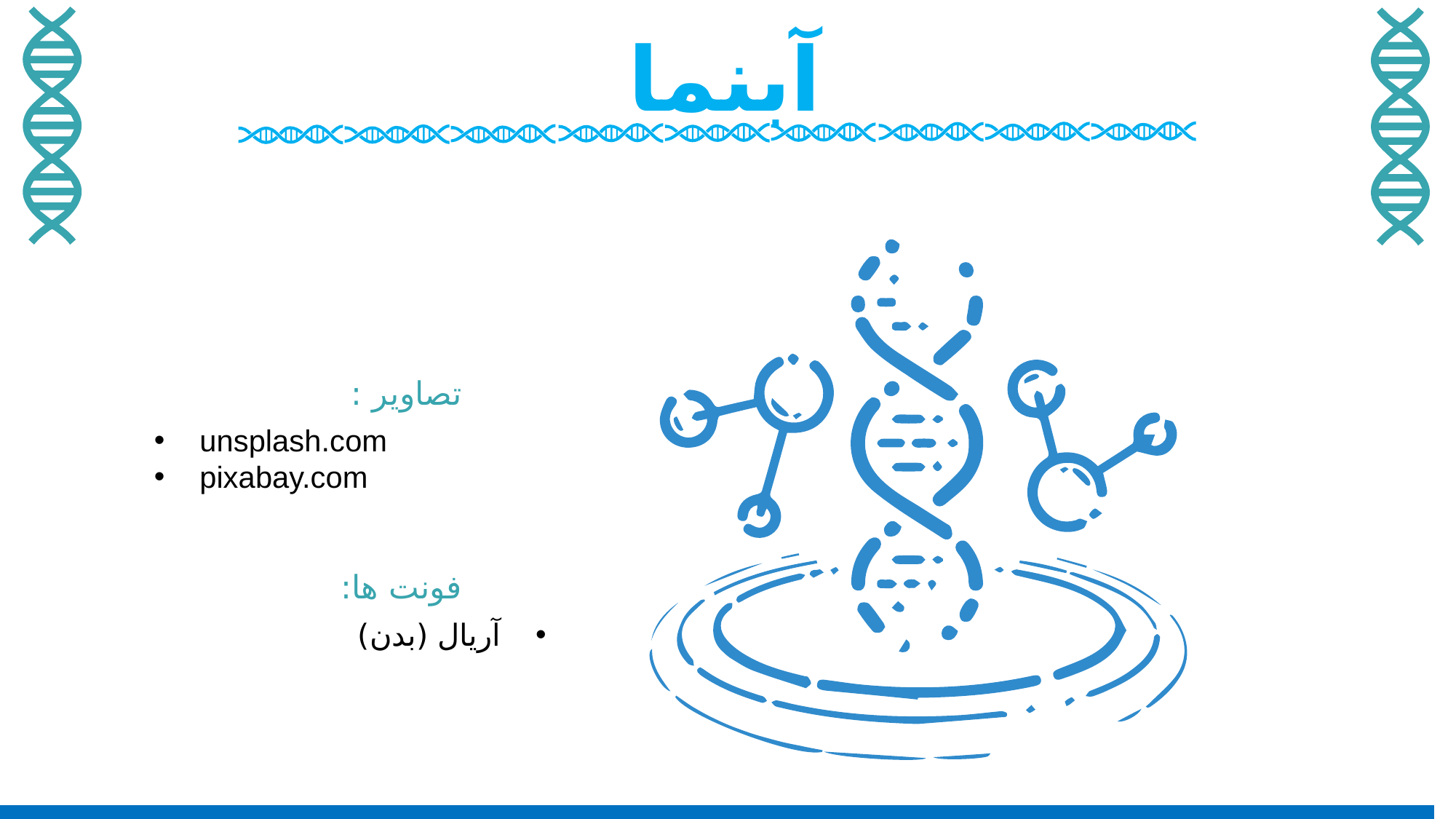

آبنما

تصاویر :
unsplash.com
pixabay.com
فونت ها:
آریال (بدن)